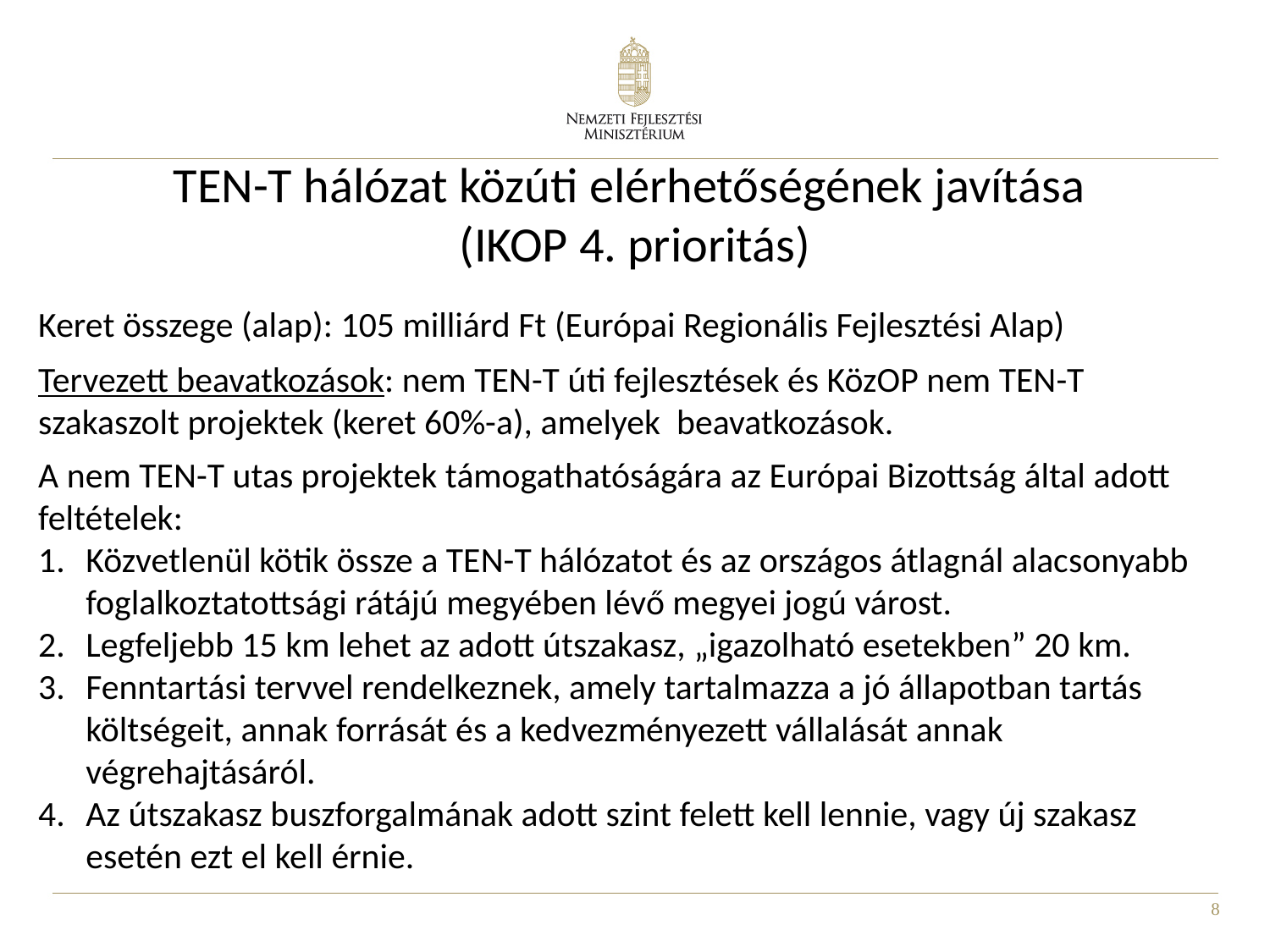

TEN-T hálózat közúti elérhetőségének javítása
(IKOP 4. prioritás)
Keret összege (alap): 105 milliárd Ft (Európai Regionális Fejlesztési Alap)

Tervezett beavatkozások: nem TEN-T úti fejlesztések és KözOP nem TEN-T szakaszolt projektek (keret 60%-a), amelyek  beavatkozások.

A nem TEN-T utas projektek támogathatóságára az Európai Bizottság által adott feltételek:
Közvetlenül kötik össze a TEN-T hálózatot és az országos átlagnál alacsonyabb foglalkoztatottsági rátájú megyében lévő megyei jogú várost.
Legfeljebb 15 km lehet az adott útszakasz, „igazolható esetekben” 20 km.
Fenntartási tervvel rendelkeznek, amely tartalmazza a jó állapotban tartás költségeit, annak forrását és a kedvezményezett vállalását annak végrehajtásáról.
Az útszakasz buszforgalmának adott szint felett kell lennie, vagy új szakasz esetén ezt el kell érnie.